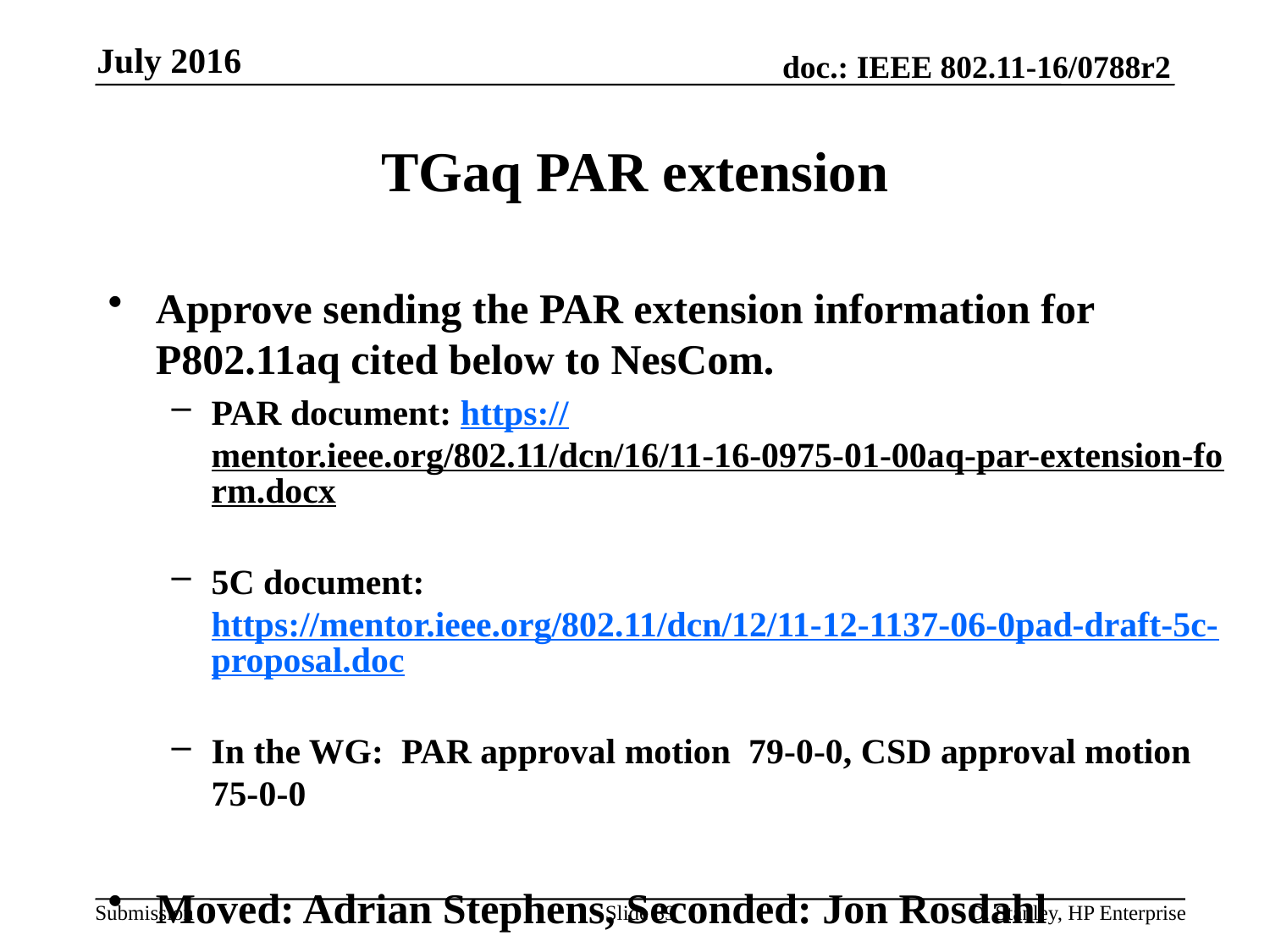

July 2016
# TGaq PAR extension
Approve sending the PAR extension information for P802.11aq cited below to NesCom.
PAR document: https://mentor.ieee.org/802.11/dcn/16/11-16-0975-01-00aq-par-extension-form.docx
5C document: https://mentor.ieee.org/802.11/dcn/12/11-12-1137-06-0pad-draft-5c-proposal.doc
In the WG:  PAR approval motion  79-0-0, CSD approval motion 75-0-0

Moved: Adrian Stephens, Seconded: Jon Rosdahl
Result:

Slide 39
D. Stanley, HP Enterprise